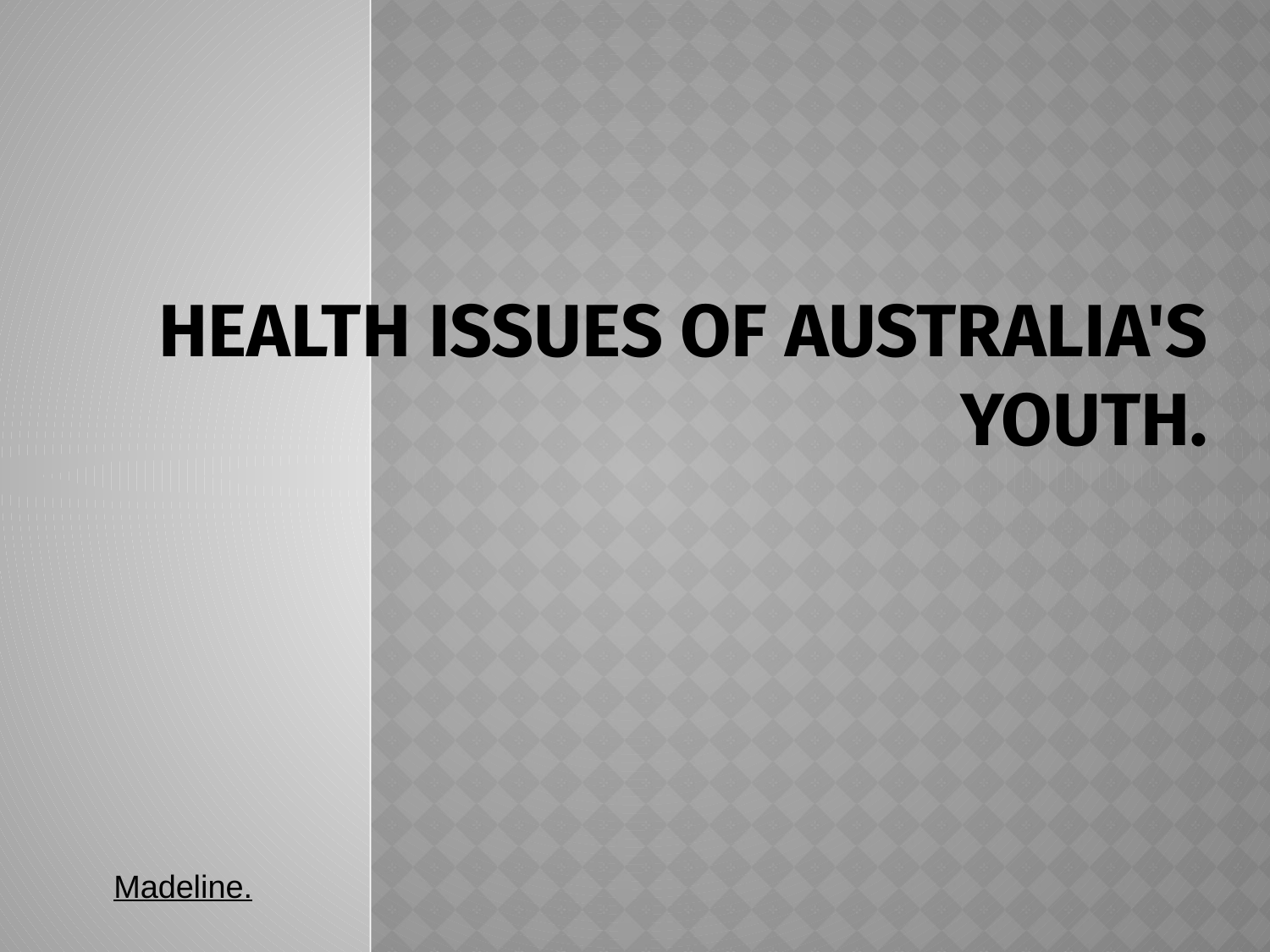

# Health issues of Australia's Youth.
Madeline.